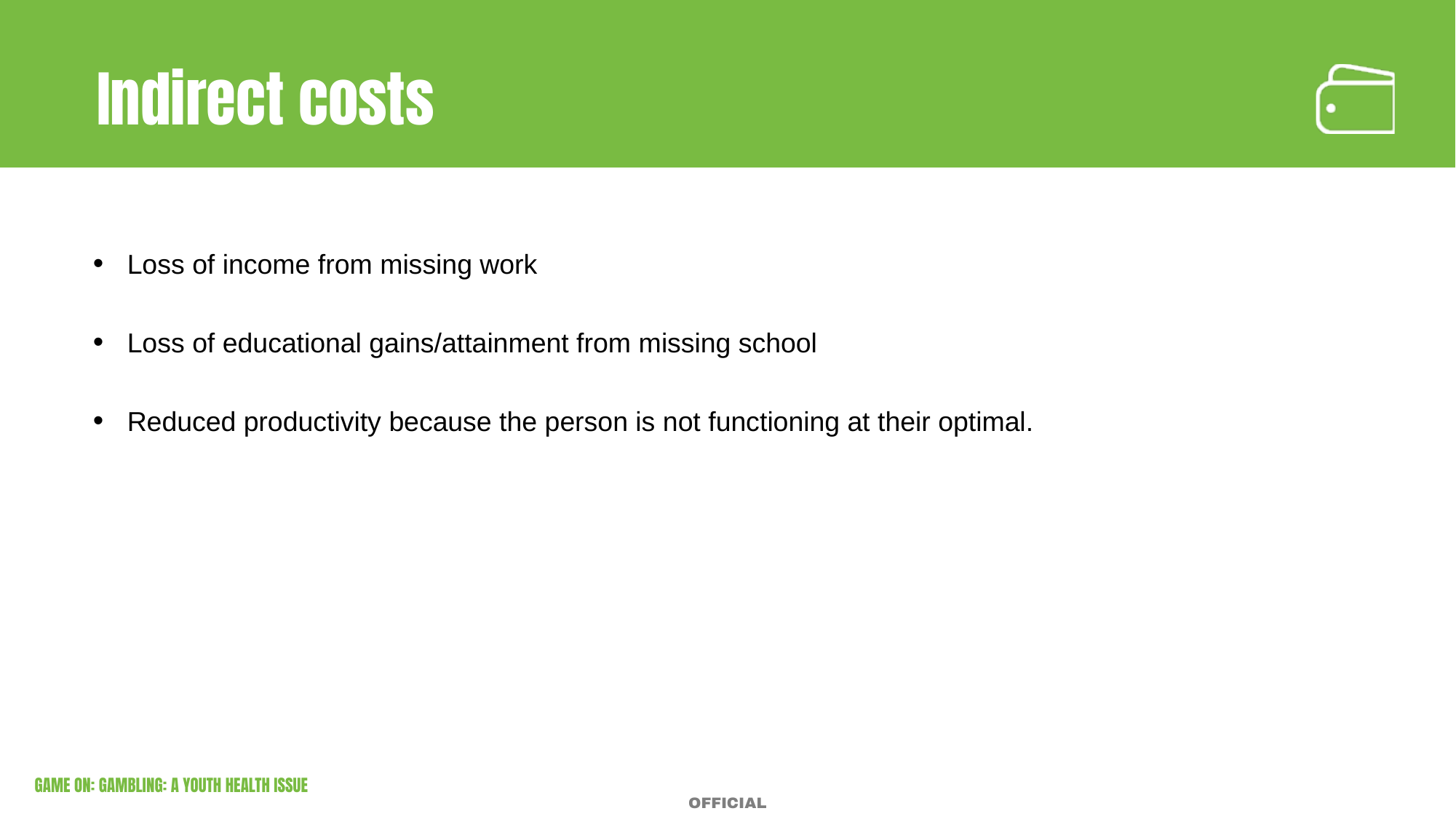

Indirect costs
Loss of income from missing work
Loss of educational gains/attainment from missing school
Reduced productivity because the person is not functioning at their optimal.